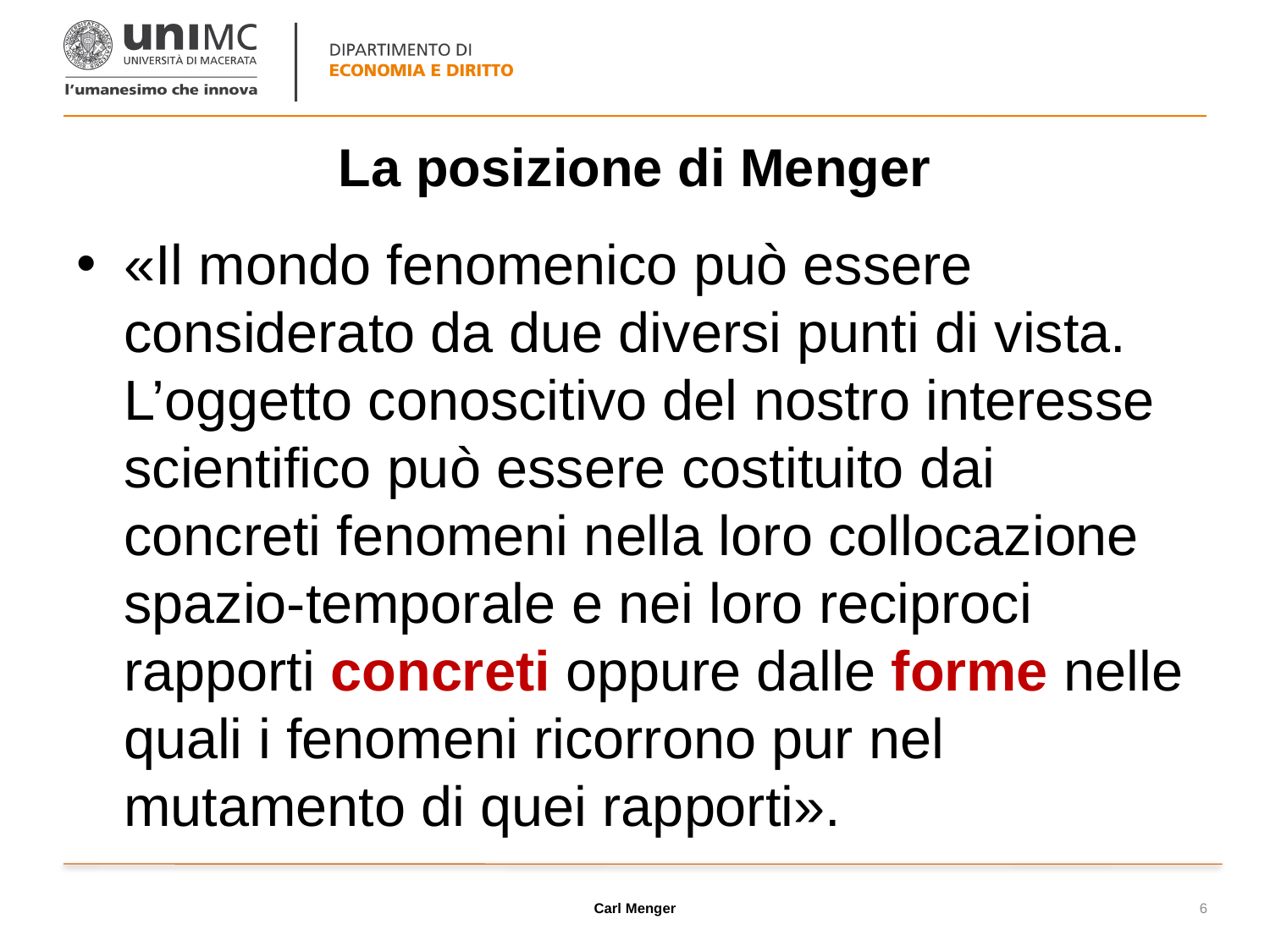

# La posizione di Menger
«Il mondo fenomenico può essere considerato da due diversi punti di vista. L’oggetto conoscitivo del nostro interesse scientifico può essere costituito dai concreti fenomeni nella loro collocazione spazio-temporale e nei loro reciproci rapporti concreti oppure dalle forme nelle quali i fenomeni ricorrono pur nel mutamento di quei rapporti».
Carl Menger
6